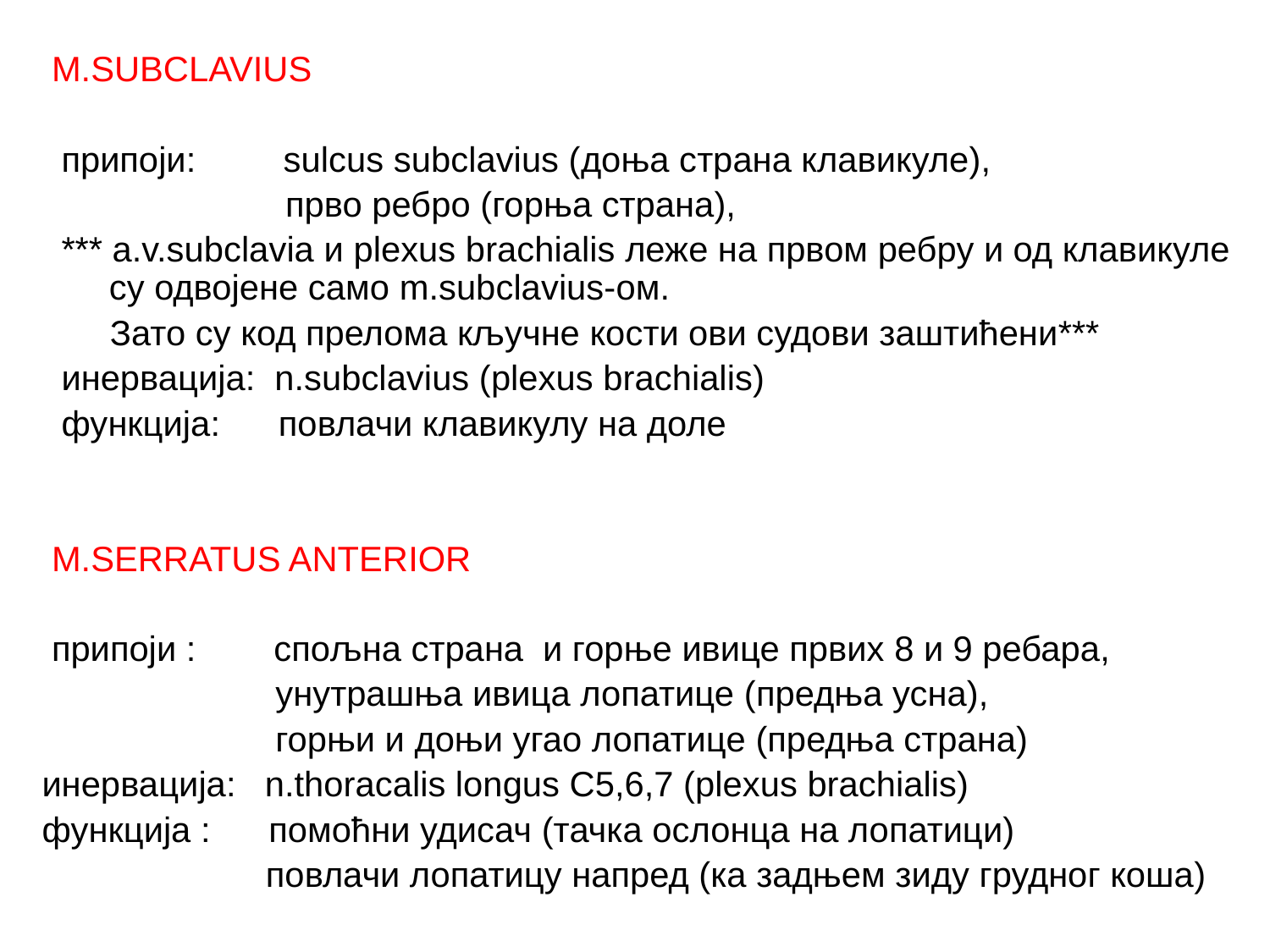

M.SUBCLAVIUS

     припоји:         sulcus subclavius (доња страна клавикуле),
                            прво ребро (горња страна),
     *** a.v.subclavia и plexus brachialis леже на првом ребру и од клавикуле
     су одвојене само m.subclavius-oм.
          Зато су код прелома кључне кости ови судови заштићени***
     инервацијa:  n.subclavius (plexus brachialis)
     функција:      повлачи клавикулу на доле

    M.SERRATUS ANTERIOR

    припоји :        спољна страна  и горње ивице првих 8 и 9 ребара,
                           унутрашња ивица лопатице (предња усна),
                           горњи и доњи угао лопатице (предња страна)
   инервација:   n.thoracalis longus C5,6,7 (plexus brachialis)
   функција :      помоћни удисач (тачка ослонца на лопатици)
                          повлачи лопатицу напред (ка задњем зиду грудног коша)